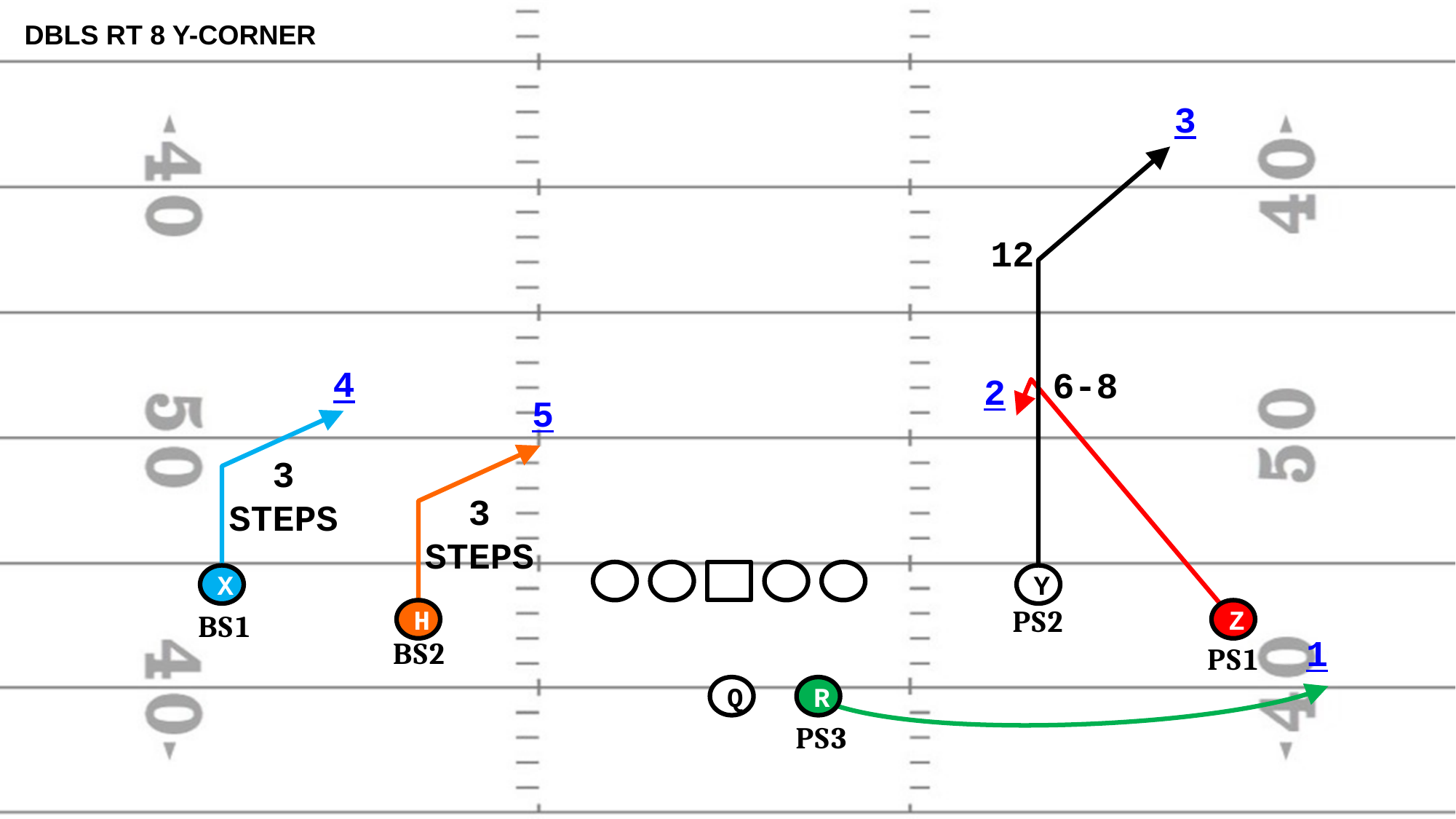

DBLS RT 8 Y-CORNER
3

12
4
6-8
2

5

3
STEPS
3
STEPS

X
Y
PS2
H
Z
BS1
1
BS2
PS1
Q
R

PS3